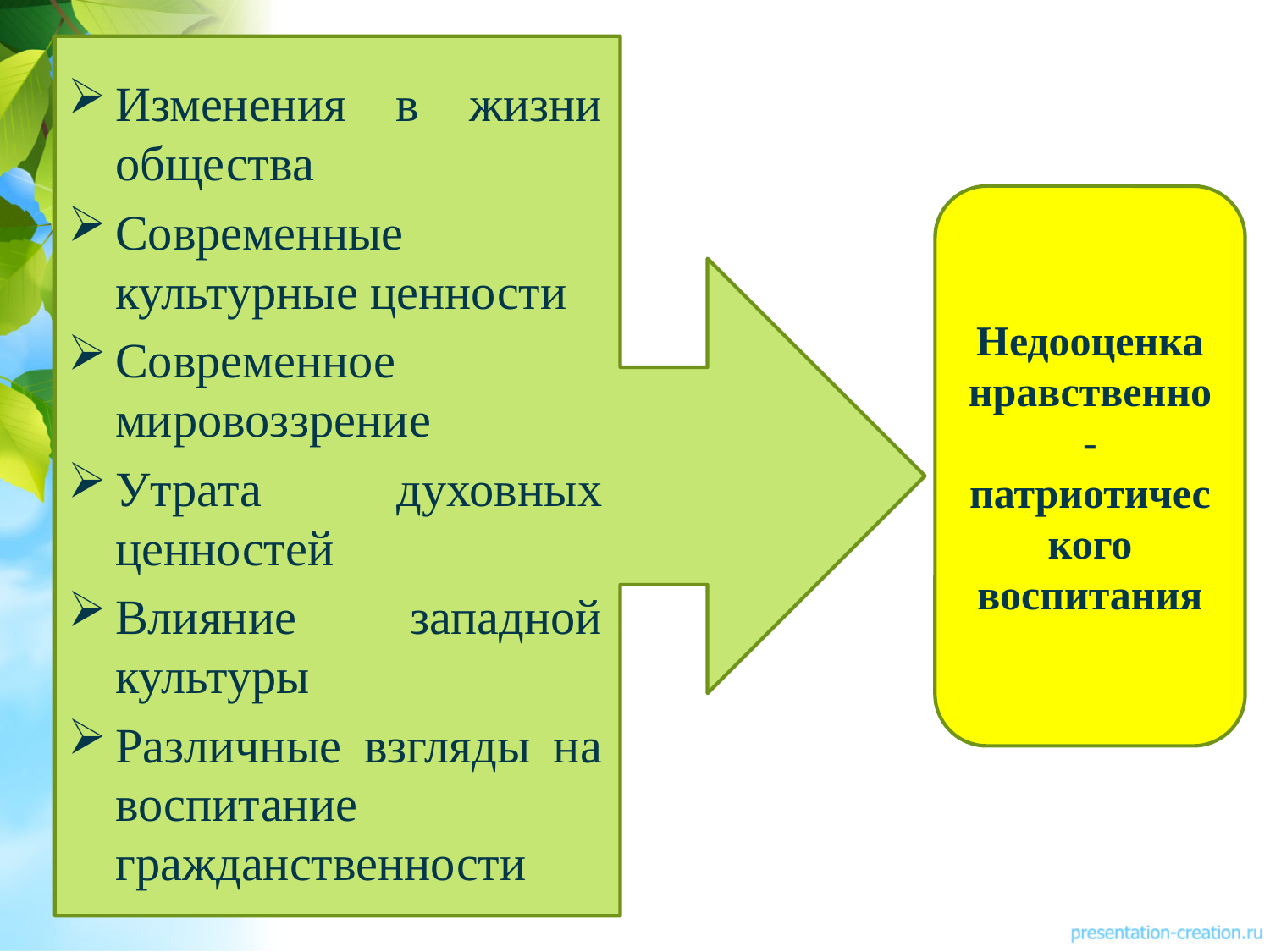

Изменения в жизни общества
Современные культурные ценности
Современное мировоззрение
Утрата духовных ценностей
Влияние западной культуры
Различные взгляды на воспитание гражданственности
Недооценка нравственно-патриотического воспитания